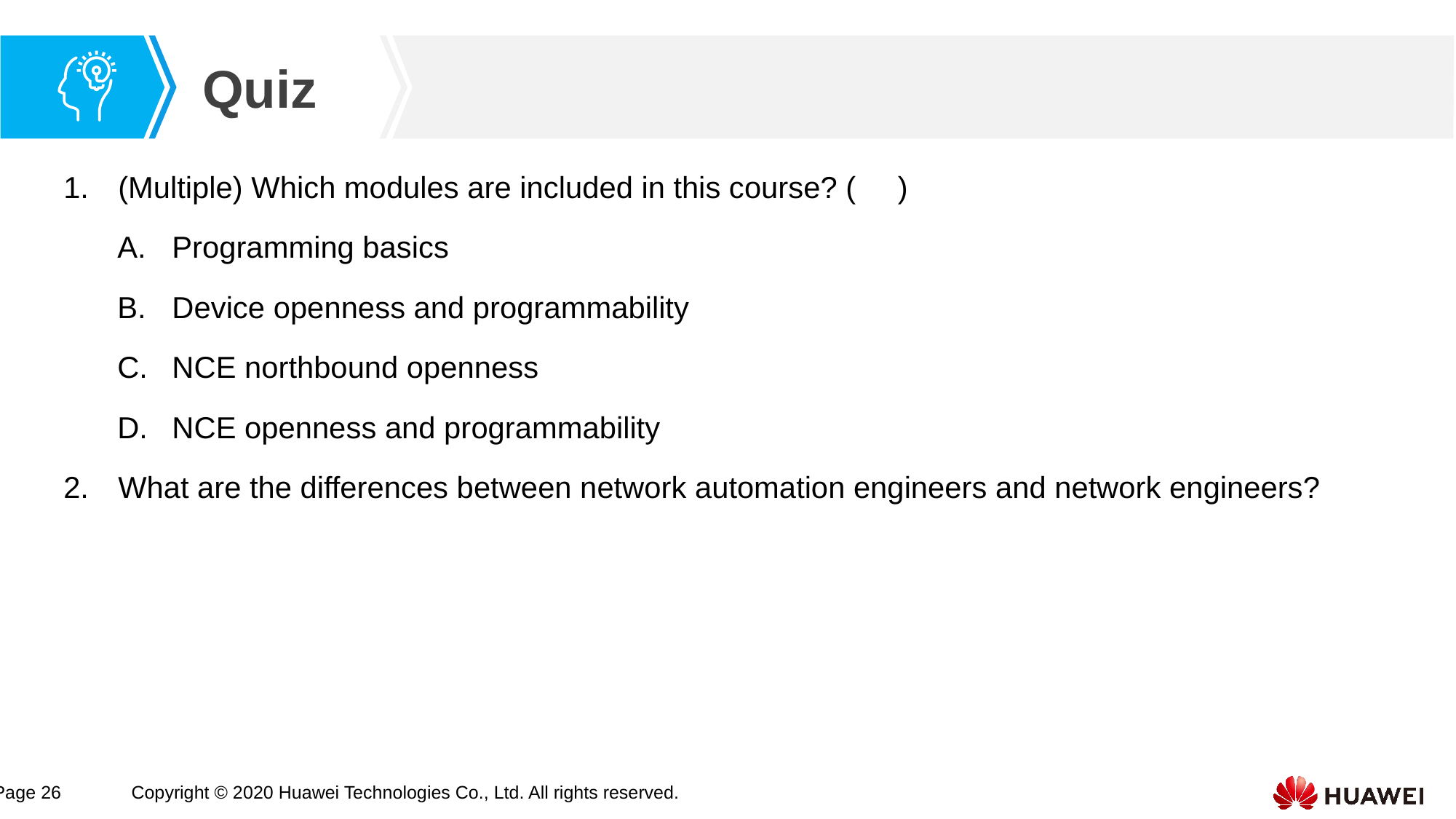

(Multiple) Which modules are included in this course? (     )
Programming basics
Device openness and programmability
NCE northbound openness
NCE openness and programmability
What are the differences between network automation engineers and network engineers?